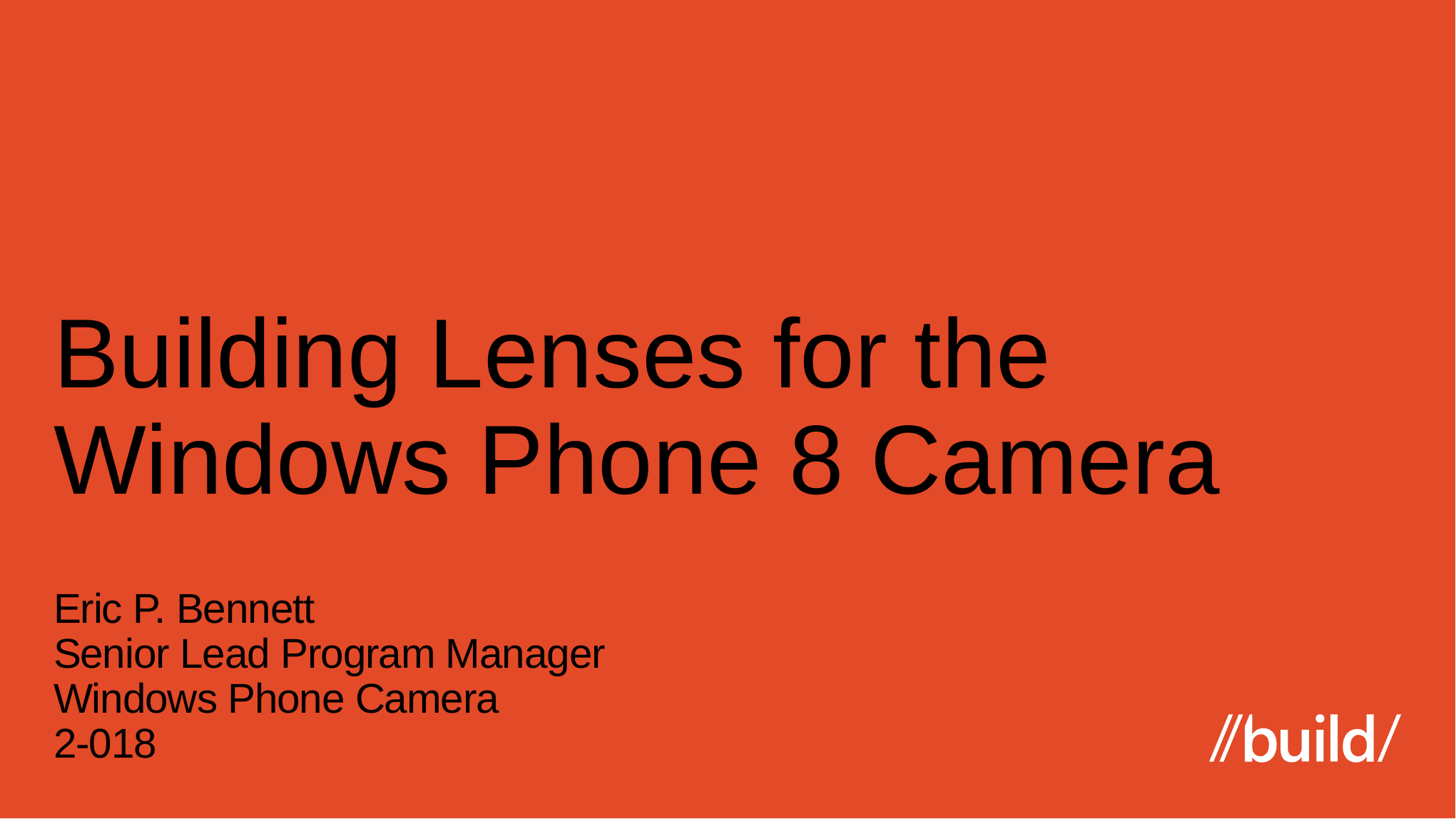

# Building Lenses for the Windows Phone 8 Camera
Eric P. Bennett
Senior Lead Program Manager
Windows Phone Camera
2-018